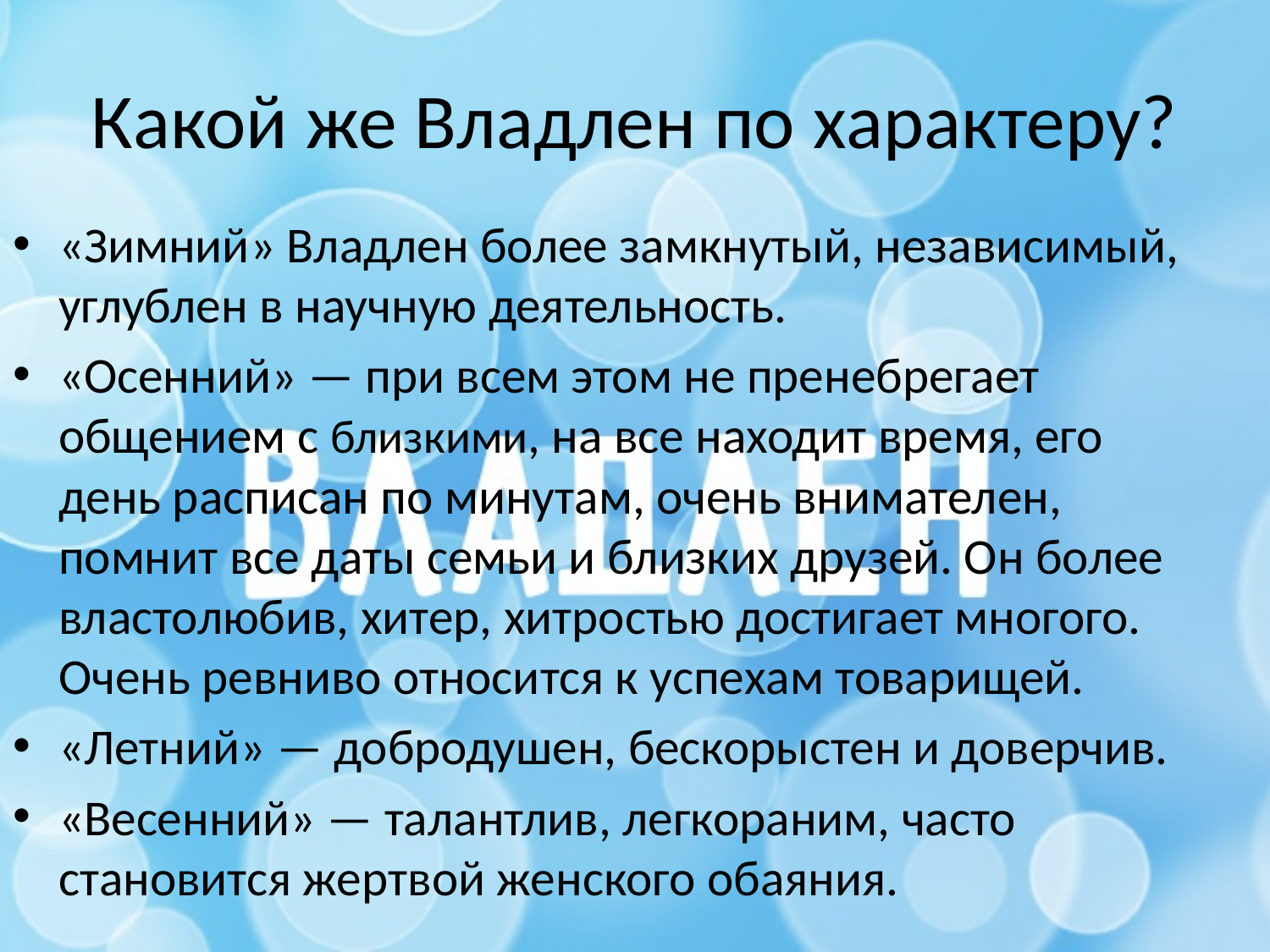

# Какой же Владлен по характеру?
«Зимний» Владлен более замкнутый, независимый, углублен в научную деятельность.
«Осенний» — при всем этом не пренебрегает общением с близкими, на все находит время, его день расписан по минутам, очень внимателен, помнит все даты семьи и близких друзей. Он более властолюбив, хитер, хитростью достигает многого. Очень ревниво относится к успехам товарищей.
«Летний» — добродушен, бескорыстен и доверчив.
«Весенний» — талантлив, легкораним, часто становится жертвой женского обаяния.